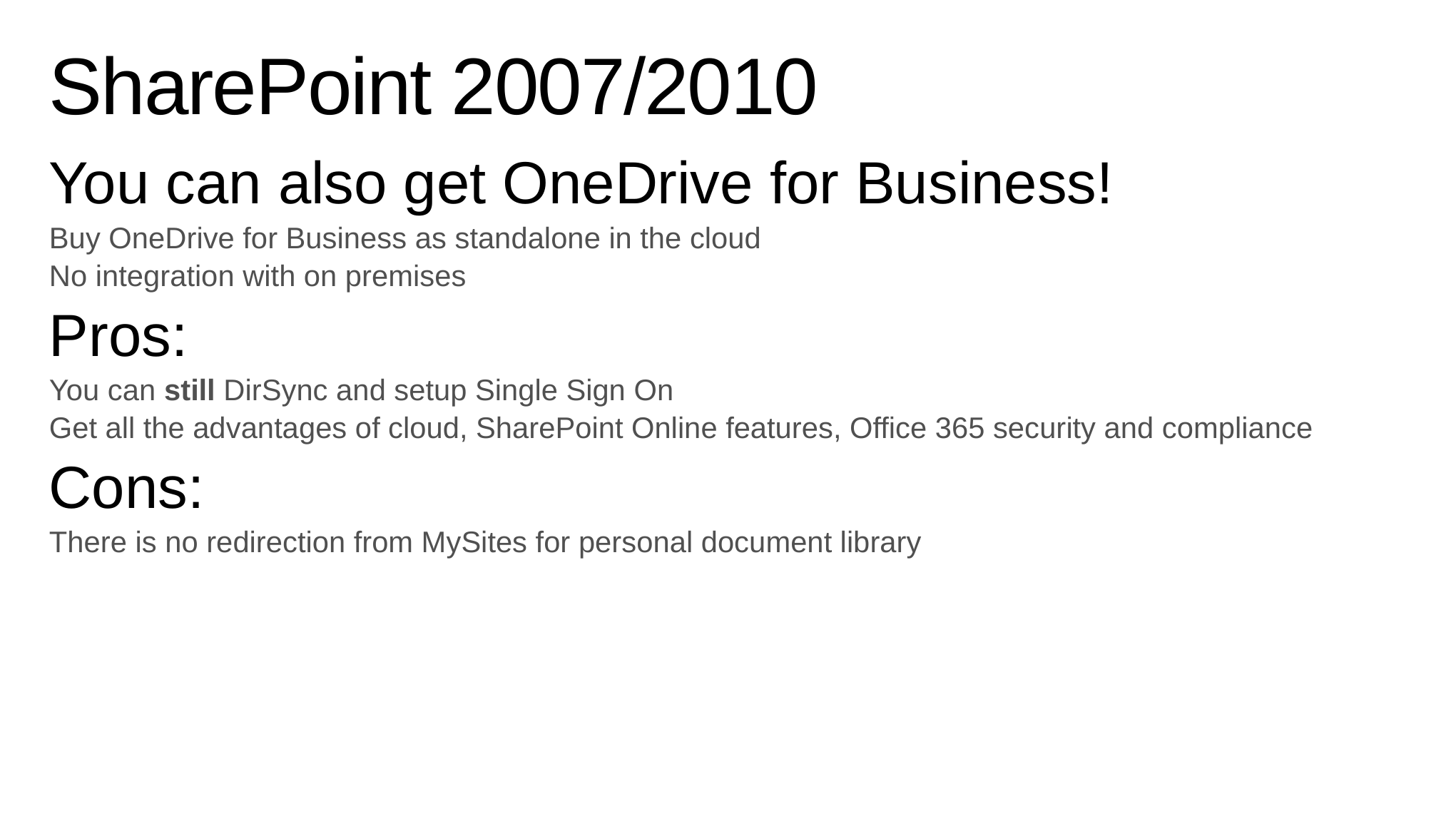

# SharePoint 2007/2010
You can also get OneDrive for Business!
Buy OneDrive for Business as standalone in the cloud
No integration with on premises
Pros:
You can still DirSync and setup Single Sign On
Get all the advantages of cloud, SharePoint Online features, Office 365 security and compliance
Cons:
There is no redirection from MySites for personal document library